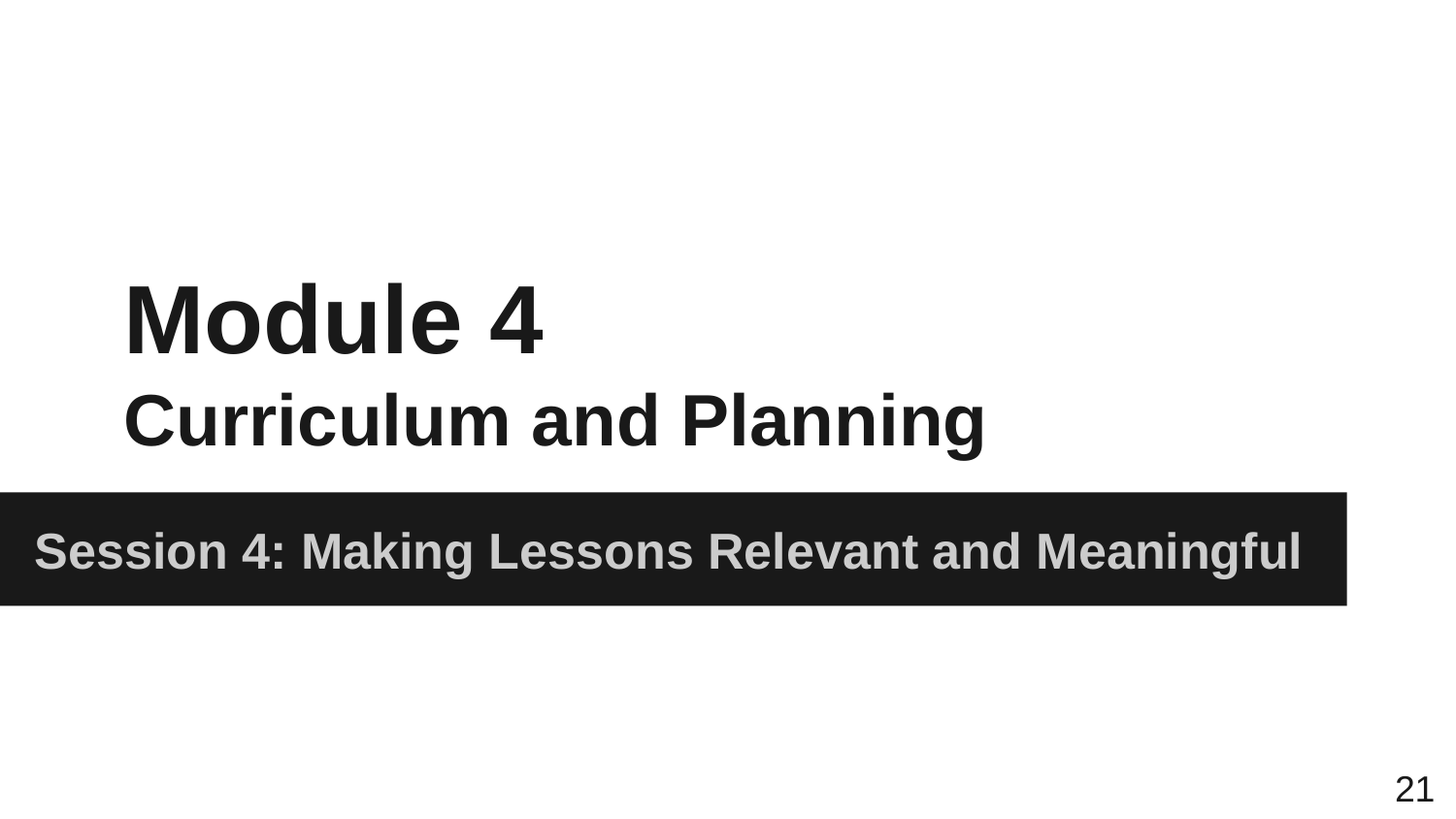

# Module 4 Curriculum and Planning
Session 4: Making Lessons Relevant and Meaningful
21